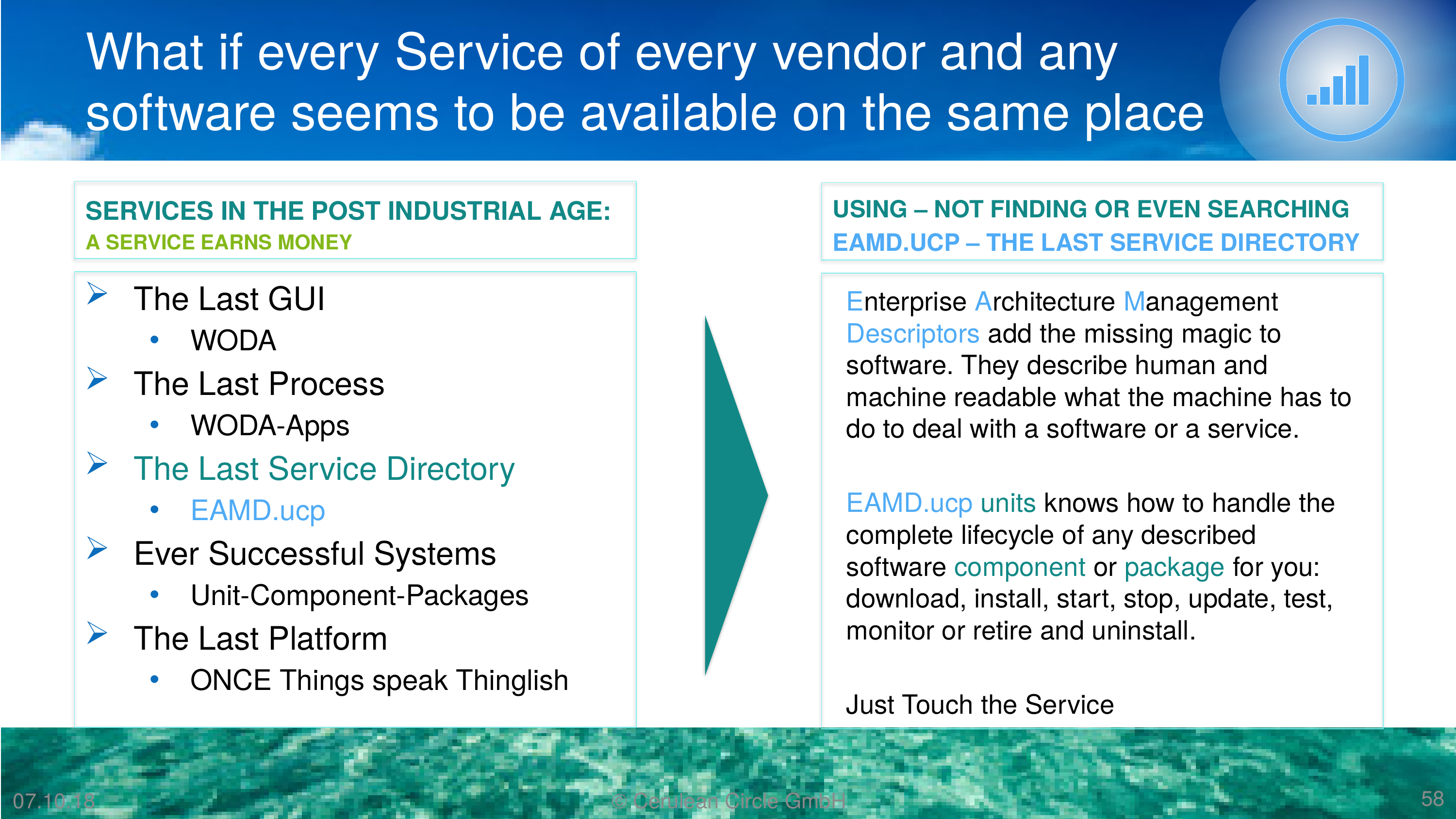

# What if every Service of every vendor and any software seems to be available on the same place

Services in the post industrial age:
A service earns money
Using – not finding or even searching
EAMD.ucp – The last Service Directory
The Last GUI
WODA
The Last Process
WODA-Apps
The Last Service Directory
EAMD.ucp
Ever Successful Systems
Unit-Component-Packages
The Last Platform
ONCE Things speak Thinglish
Enterprise Architecture Management Descriptors add the missing magic to software. They describe human and machine readable what the machine has to do to deal with a software or a service.

EAMD.ucp units knows how to handle the complete lifecycle of any described software component or package for you: download, install, start, stop, update, test, monitor or retire and uninstall.

Just Touch the Service

© Cerulean Circle GmbH
58
07.10.18